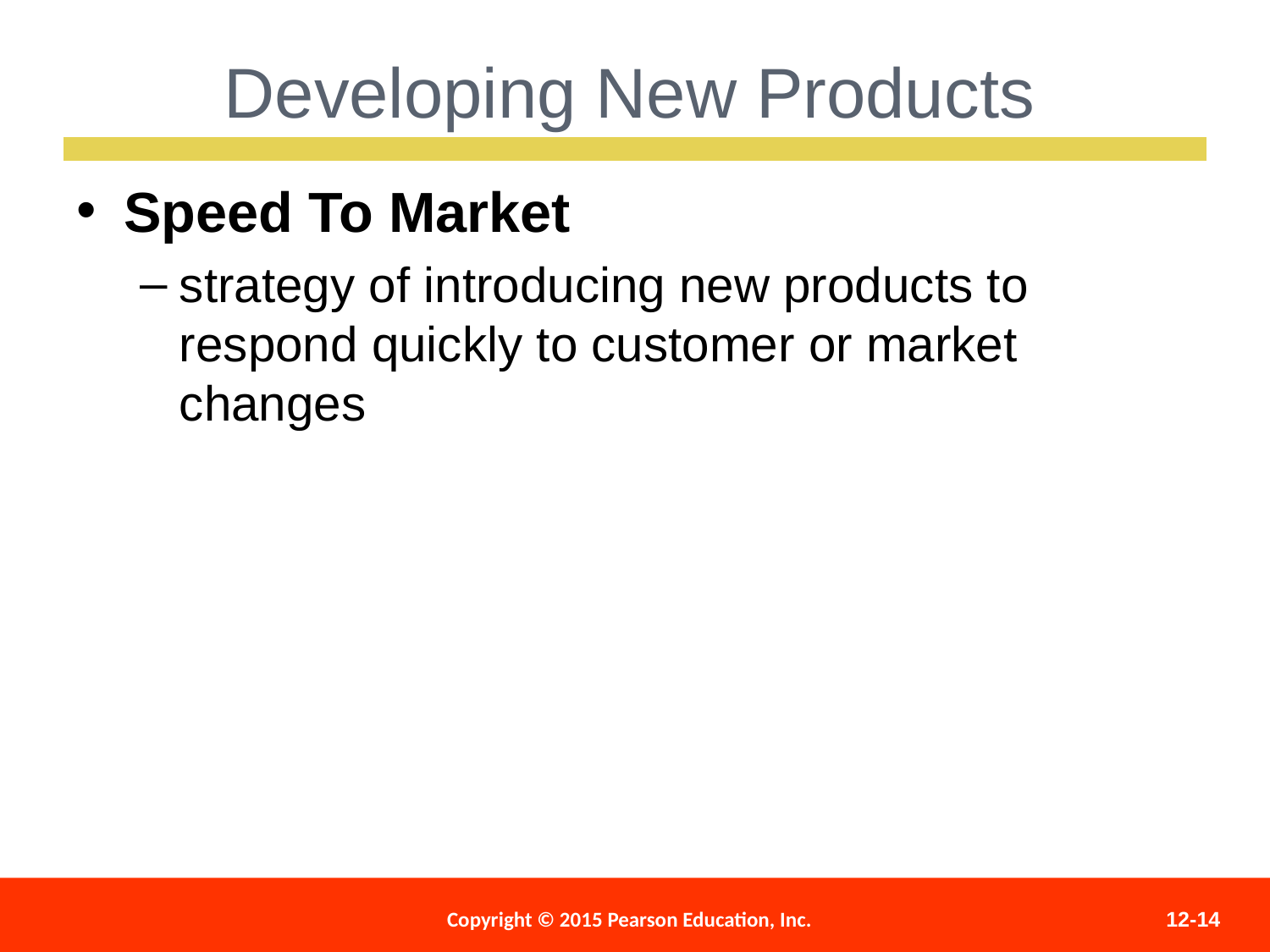

Developing New Products
Speed To Market
strategy of introducing new products to respond quickly to customer or market  changes